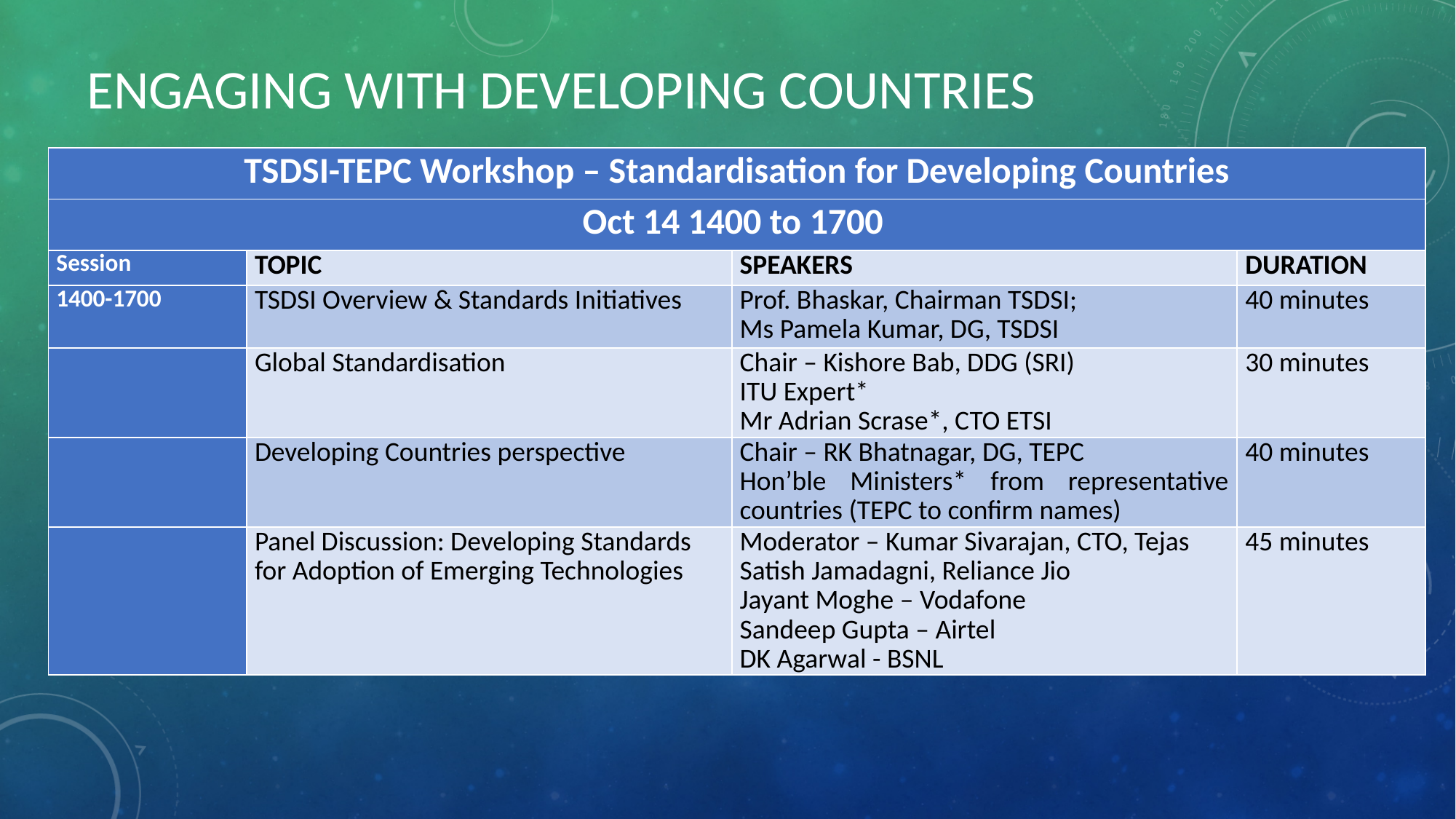

# ENGAGING with DEVELOPING COUNTRIES
| TSDSI-TEPC Workshop – Standardisation for Developing Countries |  |  |  |
| --- | --- | --- | --- |
| Oct 14 1400 to 1700 |  |  |  |
| Session | TOPIC | SPEAKERS | DURATION |
| 1400-1700 | TSDSI Overview & Standards Initiatives | Prof. Bhaskar, Chairman TSDSI; Ms Pamela Kumar, DG, TSDSI | 40 minutes |
|  | Global Standardisation | Chair – Kishore Bab, DDG (SRI) ITU Expert\* Mr Adrian Scrase\*, CTO ETSI | 30 minutes |
|  | Developing Countries perspective | Chair – RK Bhatnagar, DG, TEPC Hon’ble Ministers\* from representative countries (TEPC to confirm names) | 40 minutes |
|  | Panel Discussion: Developing Standards for Adoption of Emerging Technologies | Moderator – Kumar Sivarajan, CTO, Tejas Satish Jamadagni, Reliance Jio Jayant Moghe – Vodafone Sandeep Gupta – Airtel DK Agarwal - BSNL | 45 minutes |